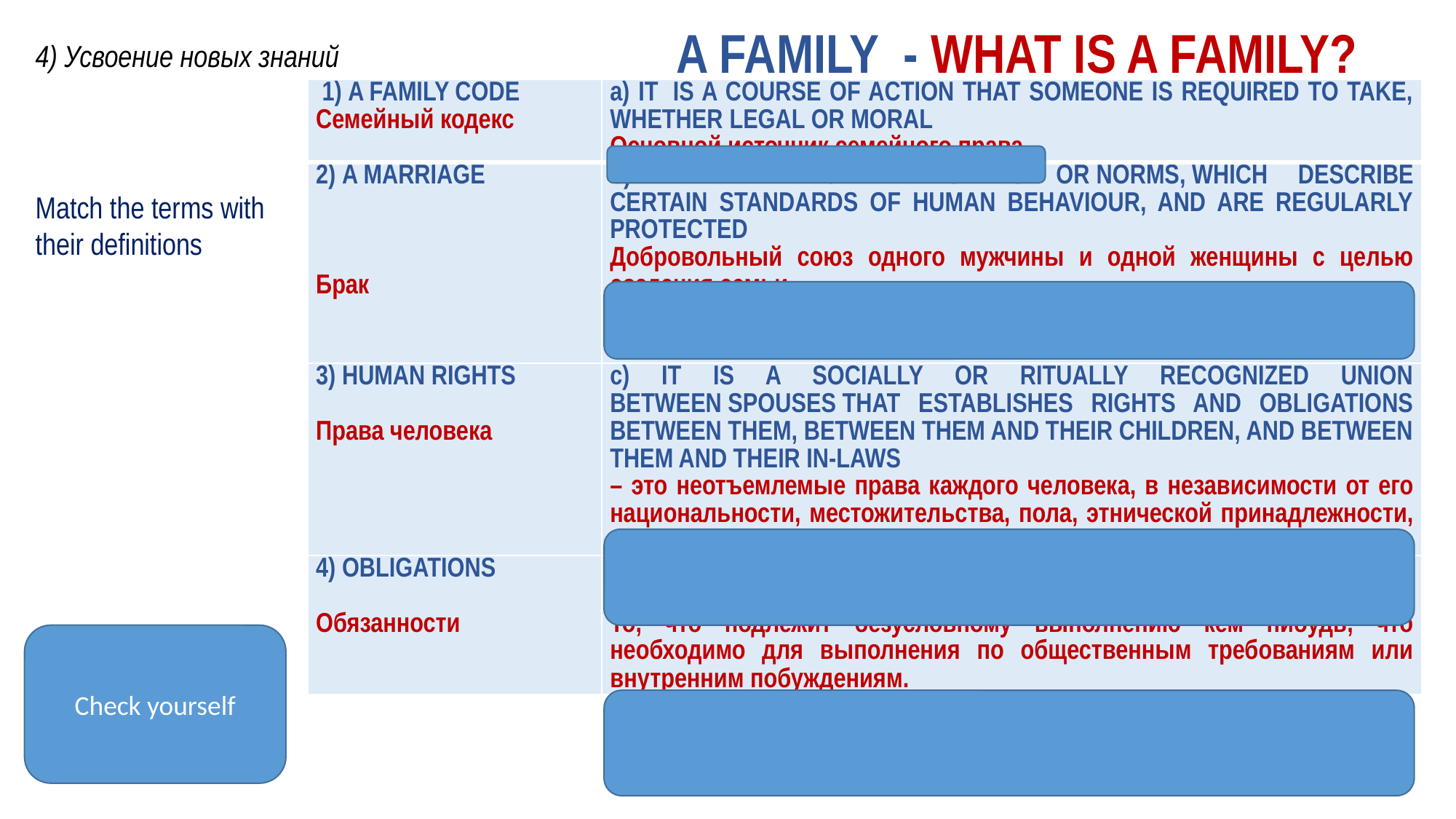

# A FAMILY  - WHAT IS A FAMILY?
4) Усвоение новых знаний
| 1) A FAMILY CODE Семейный кодекс | a) IT  IS A COURSE OF ACTION THAT SOMEONE IS REQUIRED TO TAKE, WHETHER LEGAL OR MORAL Основной источник семейного права |
| --- | --- |
| 2) A MARRIAGE Брак | b) THEY ARE MORAL PRINCIPLES OR NORMS, WHICH DESCRIBE CERTAIN STANDARDS OF HUMAN BEHAVIOUR, AND ARE REGULARLY PROTECTED Добровольный союз одного мужчины и одной женщины с целью создания семьи |
| 3) HUMAN RIGHTS Права человека | c) IT IS A SOCIALLY OR RITUALLY RECOGNIZED UNION BETWEEN SPOUSES THAT ESTABLISHES RIGHTS AND OBLIGATIONS BETWEEN THEM, BETWEEN THEM AND THEIR CHILDREN, AND BETWEEN THEM AND THEIR IN-LAWS – это неотъемлемые права каждого человека, в независимости от его национальности, местожительства, пола, этнической принадлежности, цвета кожи, религии, языка или любых других признаков. |
| 4) OBLIGATIONS Обязанности | d) IT  IS THE PRIME SOURCE OF FAMILY LAW IN THE RUSSIAN FEDERATION То, что подлежит безусловному выполнению кем нибудь, что необходимо для выполнения по общественным требованиям или внутренним побуждениям. |

Match the terms with their definitions

Check yourself
1-d
2-c
3-b
4-a